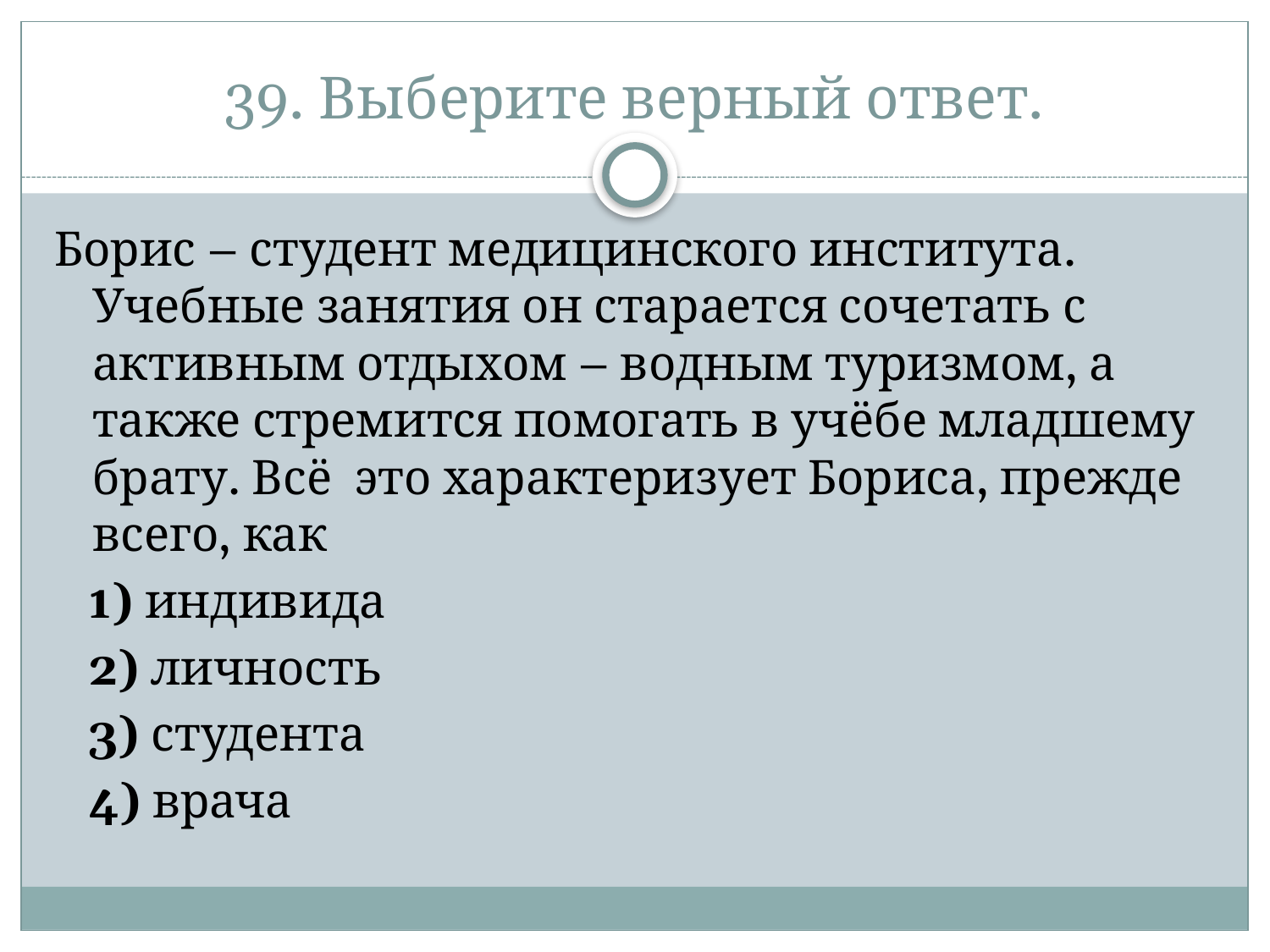

# 39. Выберите верный ответ.
Борис – студент медицинского института. Учебные занятия он старается сочетать с активным отдыхом – водным туризмом, а также стремится помогать в учёбе младшему брату. Всё  это характеризует Бориса, прежде всего, как
   1) индивида
   2) личность
   3) студента
   4) врача